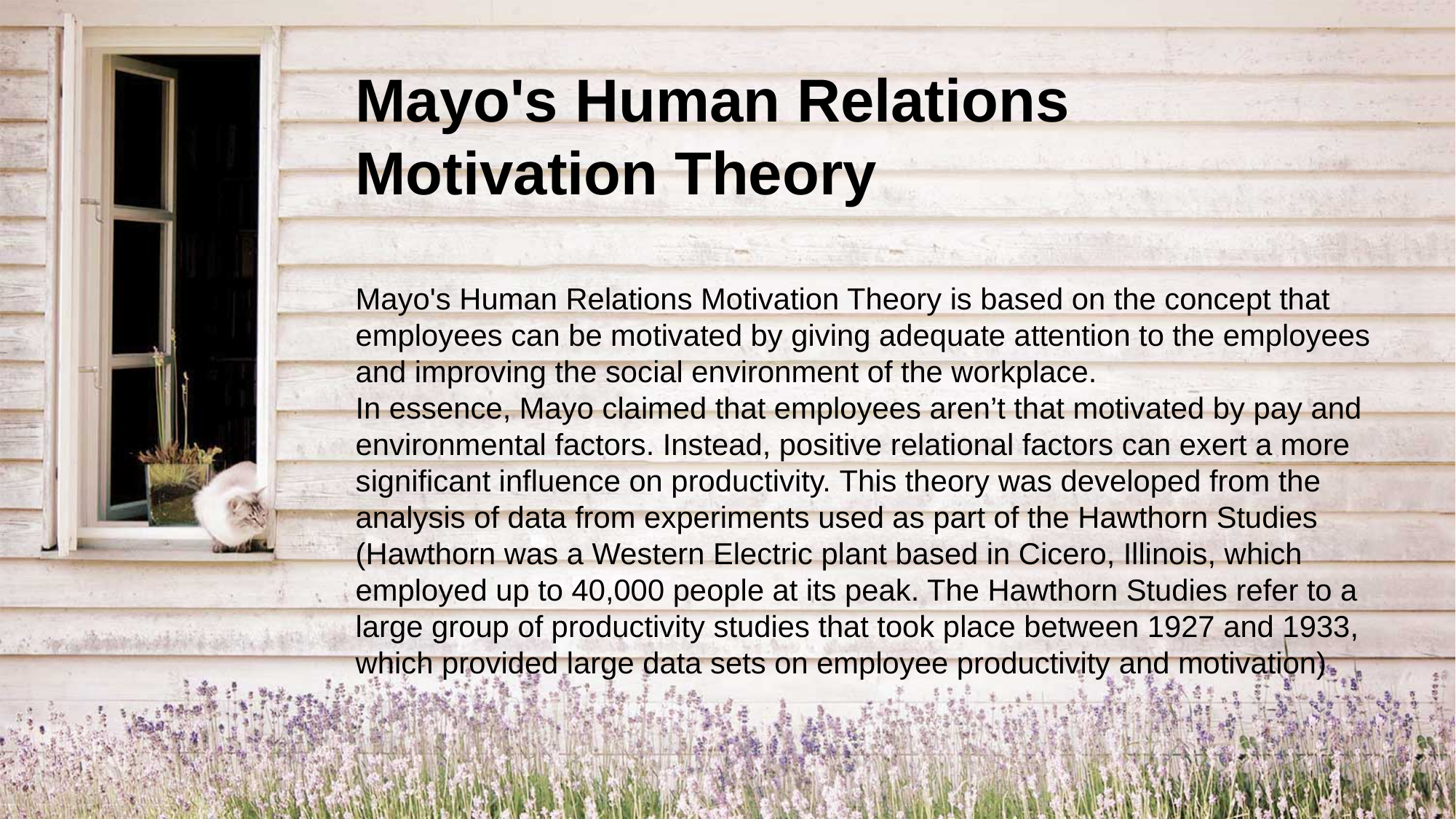

Mayo's Human Relations Motivation Theory

Mayo's Human Relations Motivation Theory is based on the concept that employees can be motivated by giving adequate attention to the employees and improving the social environment of the workplace.
In essence, Mayo claimed that employees aren’t that motivated by pay and environmental factors. Instead, positive relational factors can exert a more significant influence on productivity. This theory was developed from the analysis of data from experiments used as part of the Hawthorn Studies (Hawthorn was a Western Electric plant based in Cicero, Illinois, which employed up to 40,000 people at its peak. The Hawthorn Studies refer to a large group of productivity studies that took place between 1927 and 1933, which provided large data sets on employee productivity and motivation)